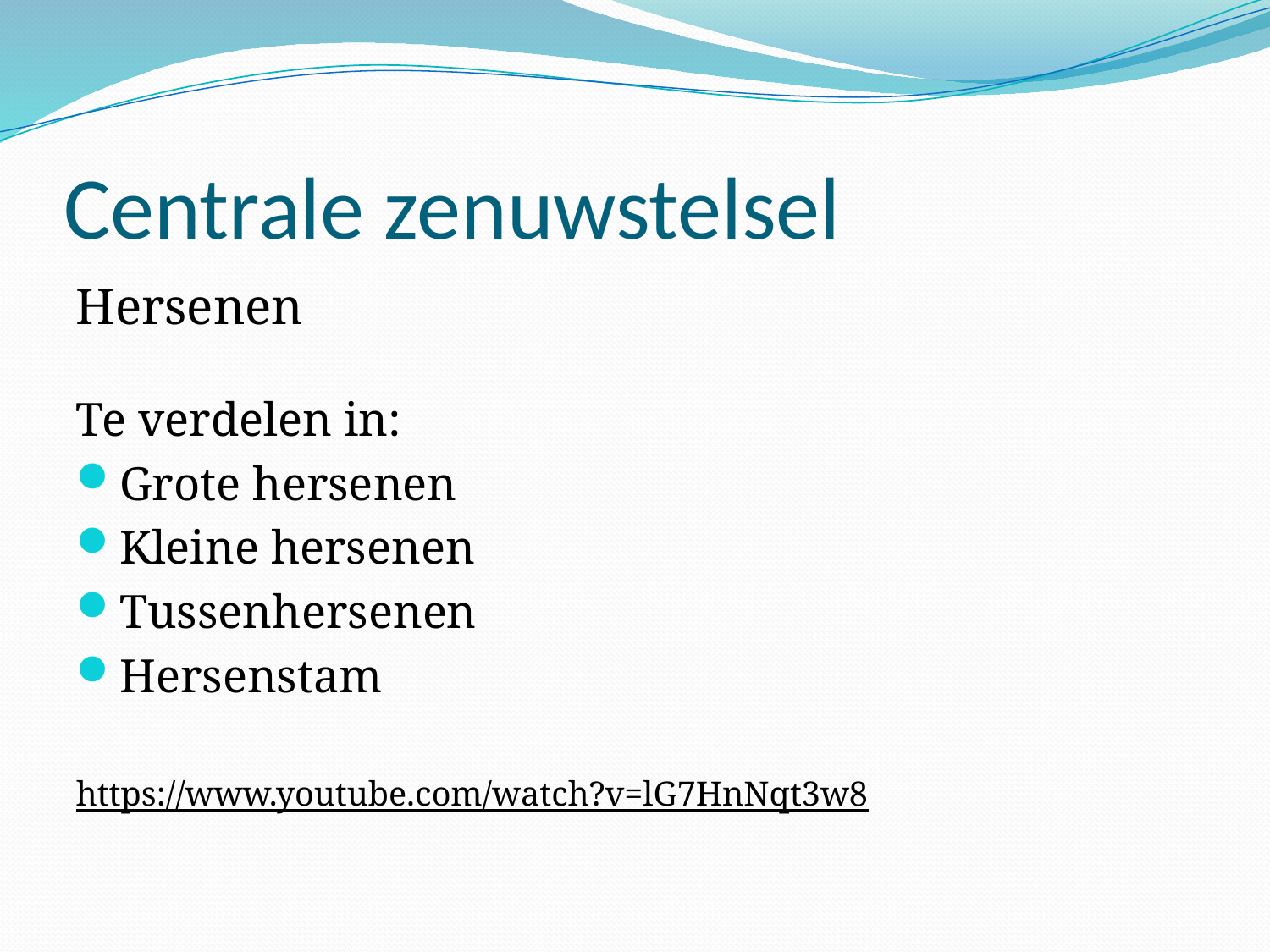

# Centrale zenuwstelsel
Hersenen

Te verdelen in:
Grote hersenen
Kleine hersenen
Tussenhersenen
Hersenstam

https://www.youtube.com/watch?v=lG7HnNqt3w8